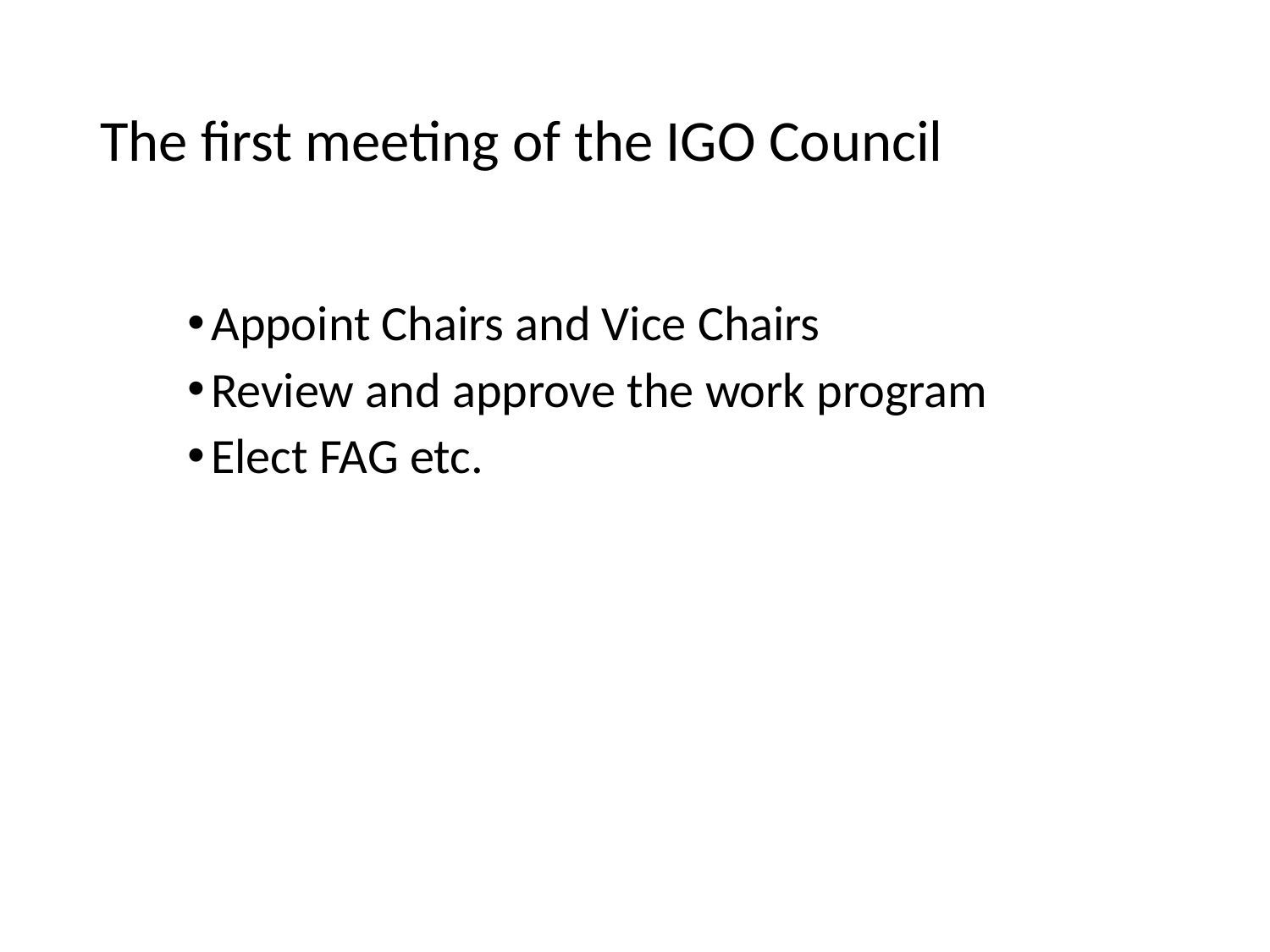

# The first meeting of the IGO Council
Appoint Chairs and Vice Chairs
Review and approve the work program
Elect FAG etc.